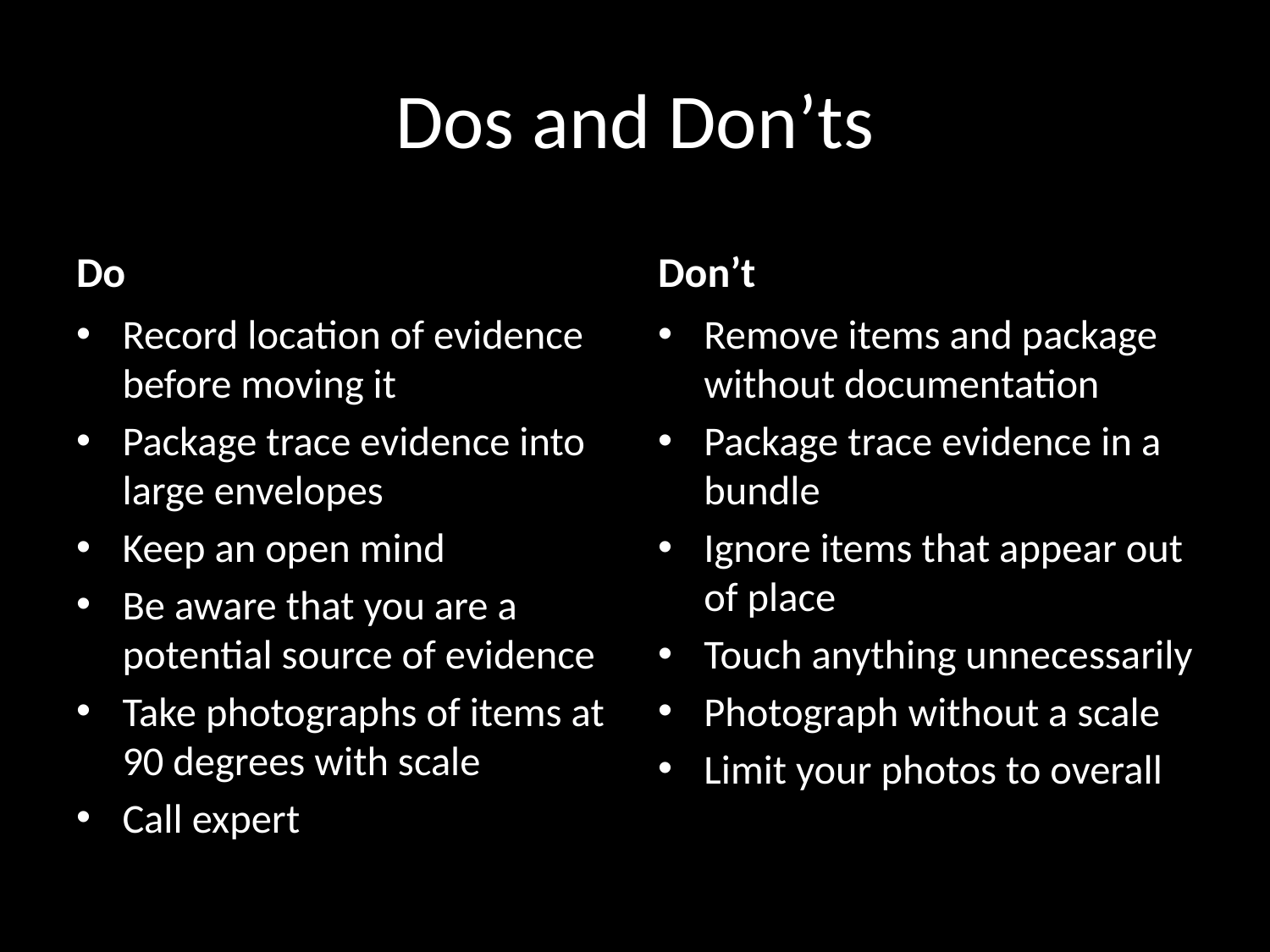

# Dos and Don’ts
Do
Don’t
Record location of evidence before moving it
Package trace evidence into large envelopes
Keep an open mind
Be aware that you are a potential source of evidence
Take photographs of items at 90 degrees with scale
Call expert
Remove items and package without documentation
Package trace evidence in a bundle
Ignore items that appear out of place
Touch anything unnecessarily
Photograph without a scale
Limit your photos to overall